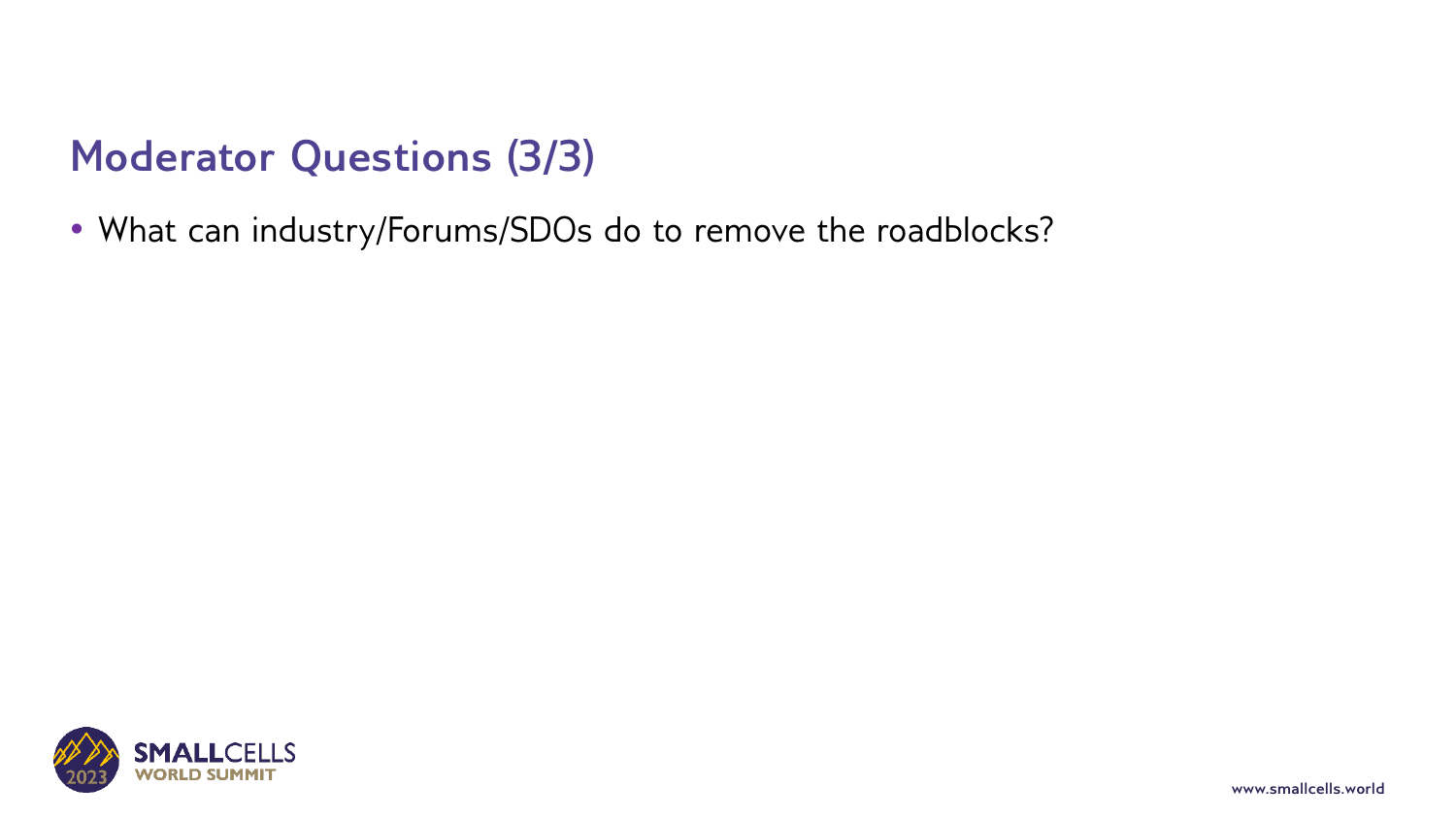

# Moderator Questions (3/3)
What can industry/Forums/SDOs do to remove the roadblocks?

www.smallcells.world